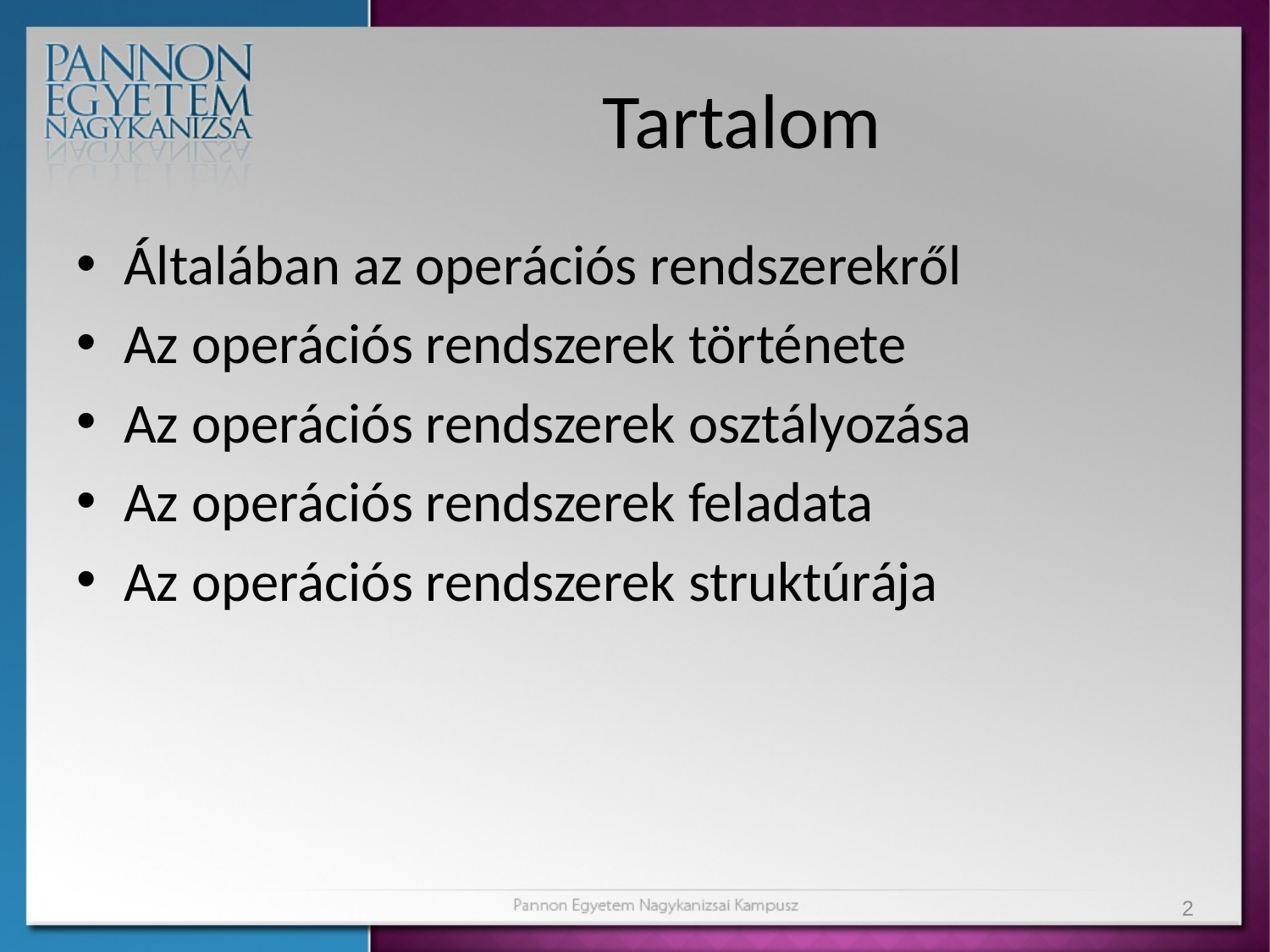

# Tartalom
Általában az operációs rendszerekről
Az operációs rendszerek története
Az operációs rendszerek osztályozása
Az operációs rendszerek feladata
Az operációs rendszerek struktúrája

2